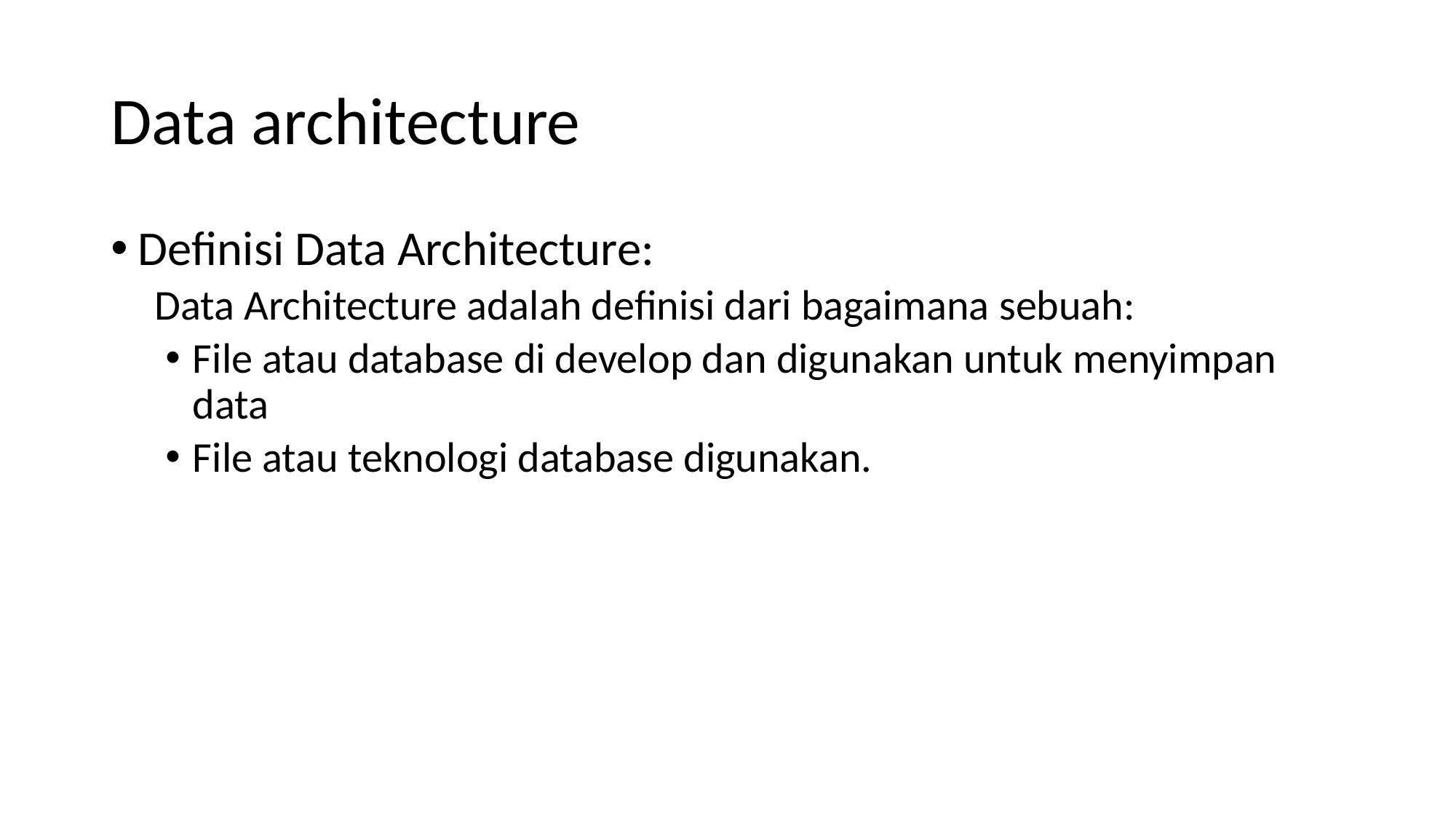

# Data architecture
Definisi Data Architecture:
Data Architecture adalah definisi dari bagaimana sebuah:
File atau database di develop dan digunakan untuk menyimpan data
File atau teknologi database digunakan.